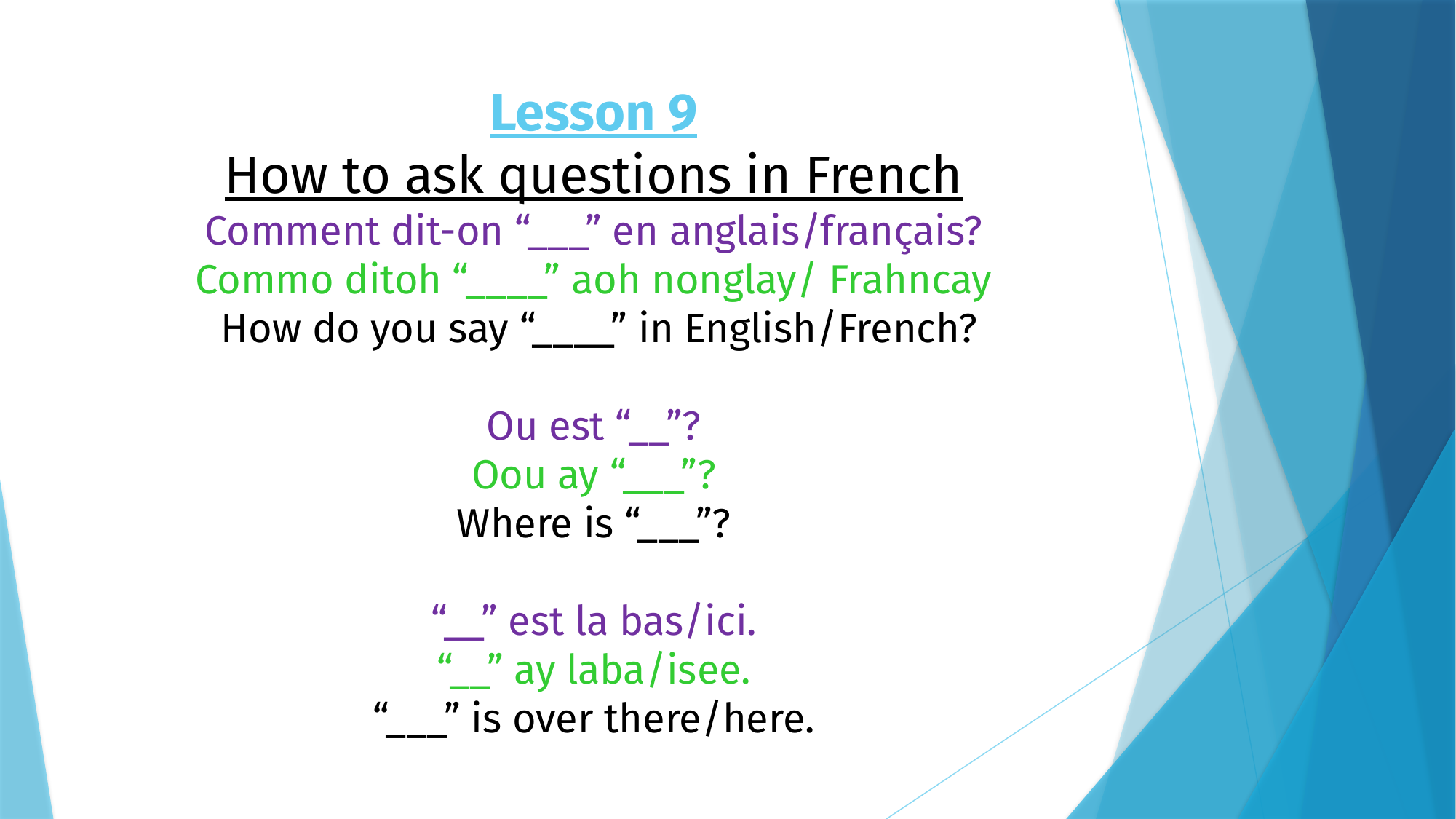

# Lesson 9 How to ask questions in French Comment dit-on “___” en anglais/français? Commo ditoh “____” aoh nonglay/ Frahncay How do you say “____” in English/French? Ou est “__”? Oou ay “___”? Where is “___”? “__” est la bas/ici. “__” ay laba/isee. “___” is over there/here.